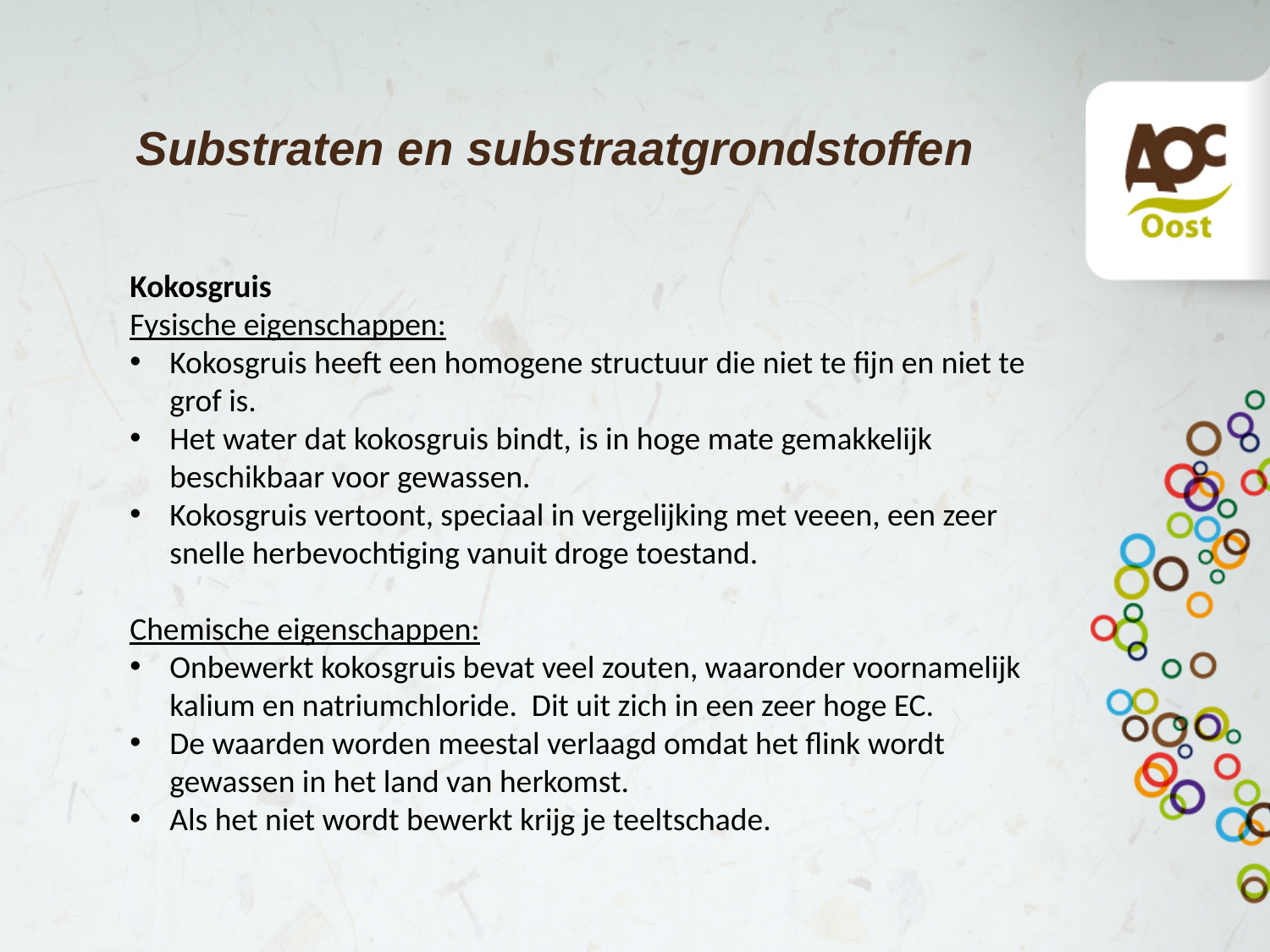

# Substraten en substraatgrondstoffen

Kokosgruis
Fysische eigenschappen:
Kokosgruis heeft een homogene structuur die niet te fijn en niet te grof is.
Het water dat kokosgruis bindt, is in hoge mate gemakkelijk beschikbaar voor gewassen.
Kokosgruis vertoont, speciaal in vergelijking met veeen, een zeer snelle herbevochtiging vanuit droge toestand.

Chemische eigenschappen:
Onbewerkt kokosgruis bevat veel zouten, waaronder voornamelijk kalium en natriumchloride.  Dit uit zich in een zeer hoge EC.
De waarden worden meestal verlaagd omdat het flink wordt gewassen in het land van herkomst.
Als het niet wordt bewerkt krijg je teeltschade.